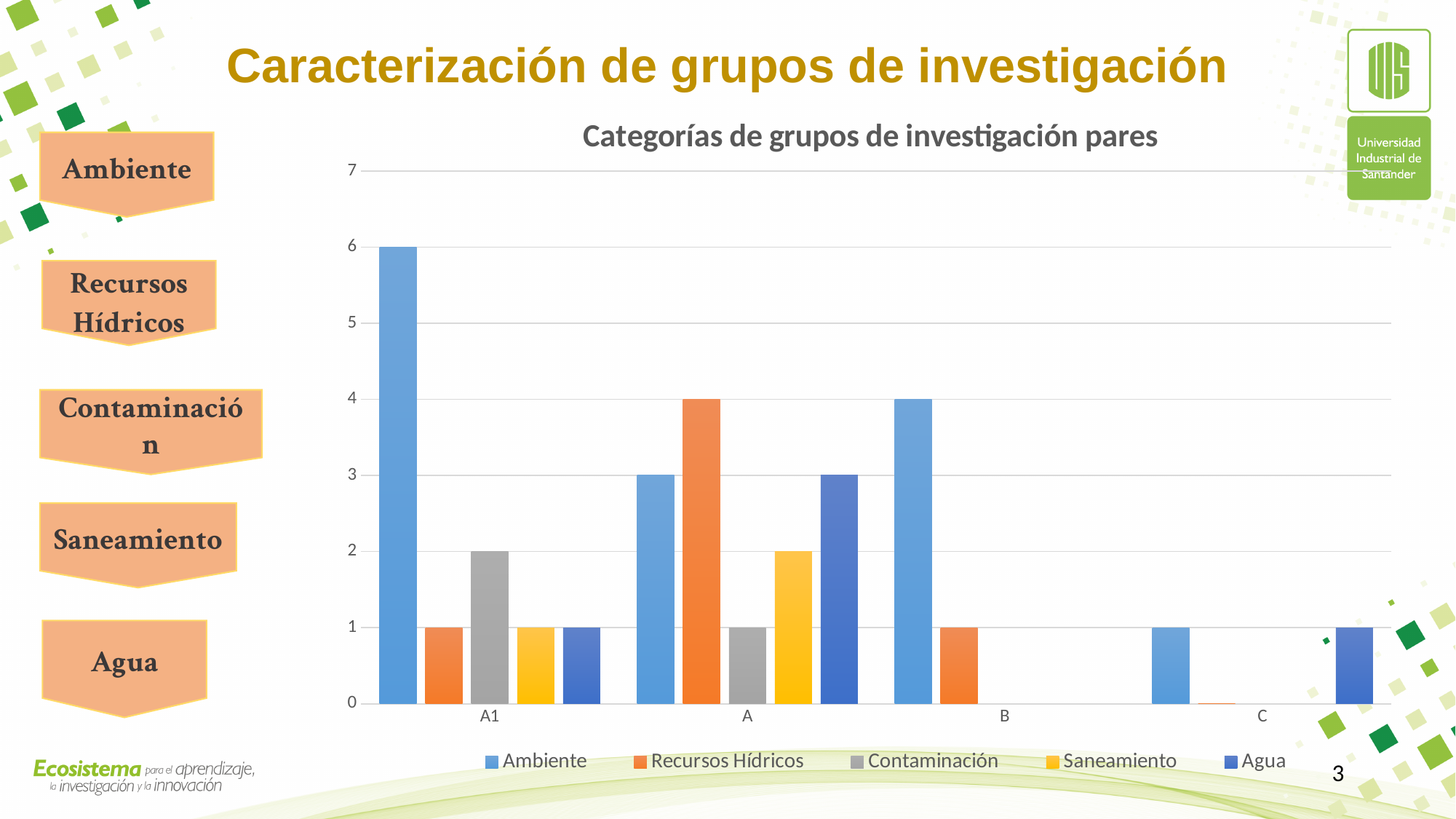

# Caracterización de grupos de investigación

### Chart: Categorías de grupos de investigación pares

| Category | Ambiente | Recursos Hídricos | Contaminación | Saneamiento | Agua |
|---|---|---|---|---|---|
| A1 | 6.0 | 1.0 | 2.0 | 1.0 | 1.0 |
| A | 3.0 | 4.0 | 1.0 | 2.0 | 3.0 |
| B | 4.0 | 1.0 | None | None | None |
| C | 1.0 | 0.0 | None | None | 1.0 |
Ambiente
Recursos Hídricos
Contaminación
Saneamiento
Agua
3